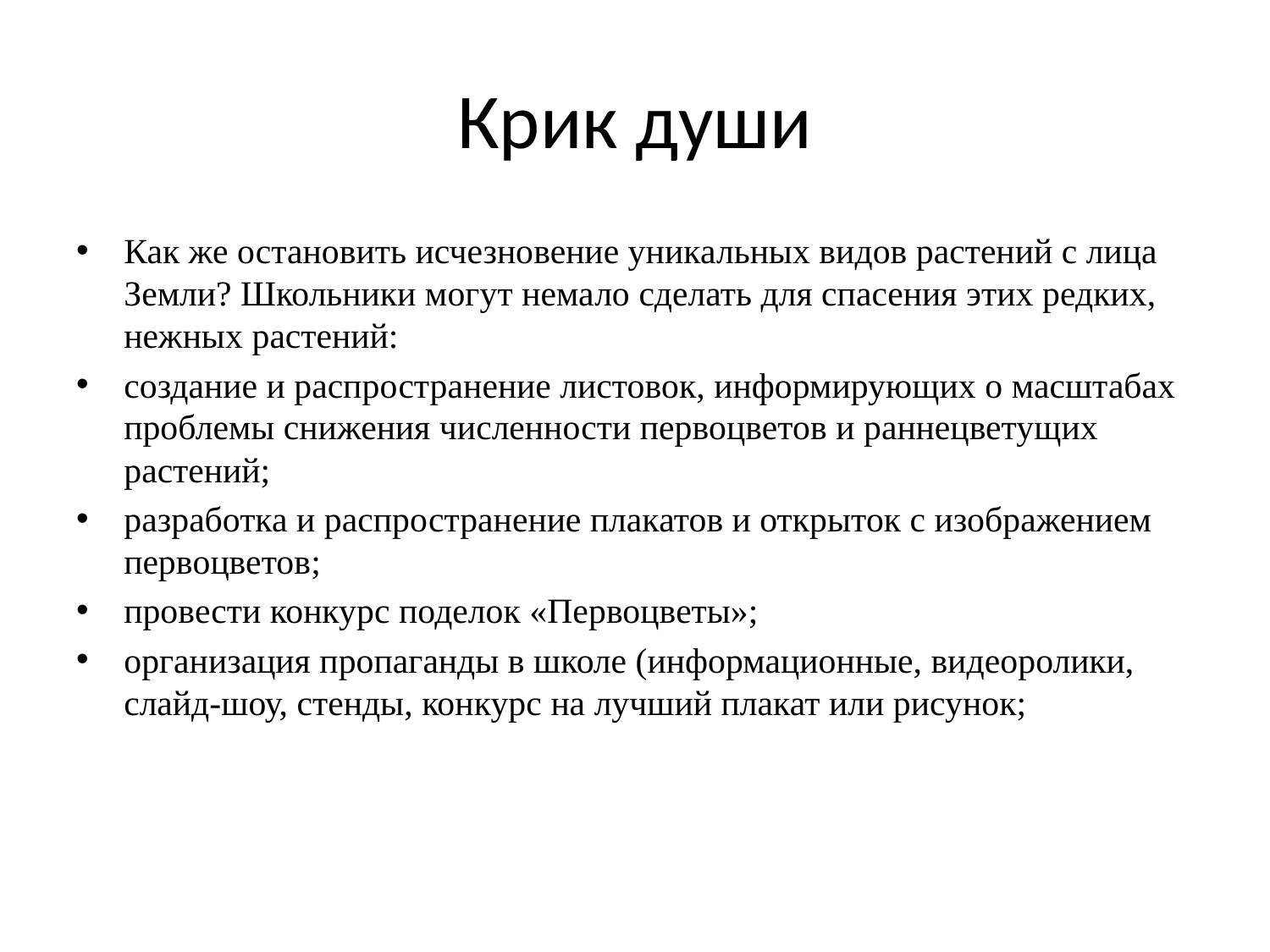

# Крик души
Как же остановить исчезновение уникальных видов растений с лица Земли? Школьники могут немало сделать для спасения этих редких, нежных растений:
создание и распространение листовок, информирующих о масштабах проблемы снижения численности первоцветов и раннецветущих растений;
разработка и распространение плакатов и открыток с изображением первоцветов;
провести конкурс поделок «Первоцветы»;
организация пропаганды в школе (информационные, видеоролики, слайд-шоу, стенды, конкурс на лучший плакат или рисунок;